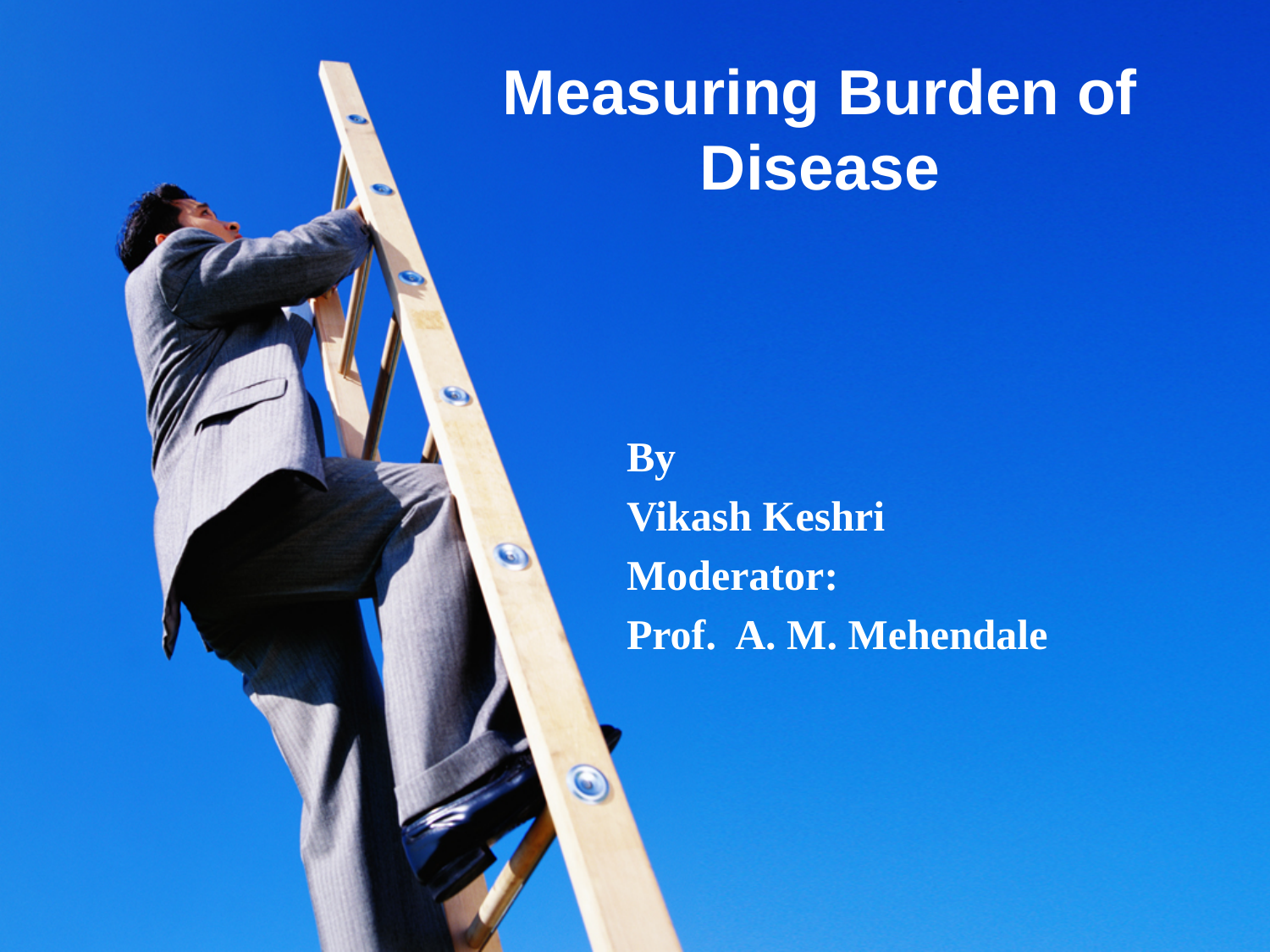

# Measuring Burden of Disease
By
Vikash Keshri
Moderator:
Prof.  A. M. Mehendale